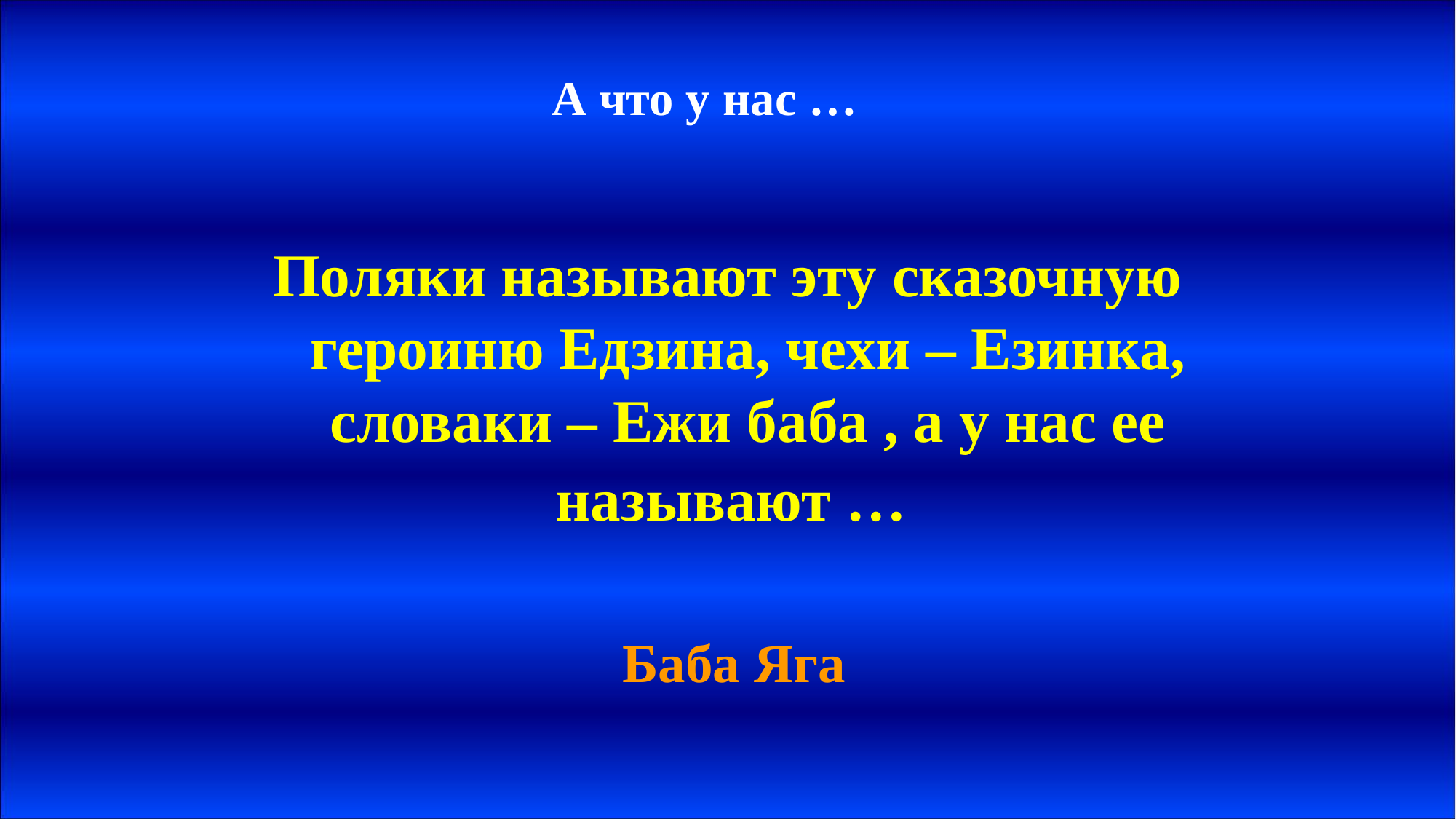

# А что у нас …
Поляки называют эту сказочную героиню Едзина, чехи – Езинка, словаки – Ежи баба , а у нас ее называют …
Баба Яга